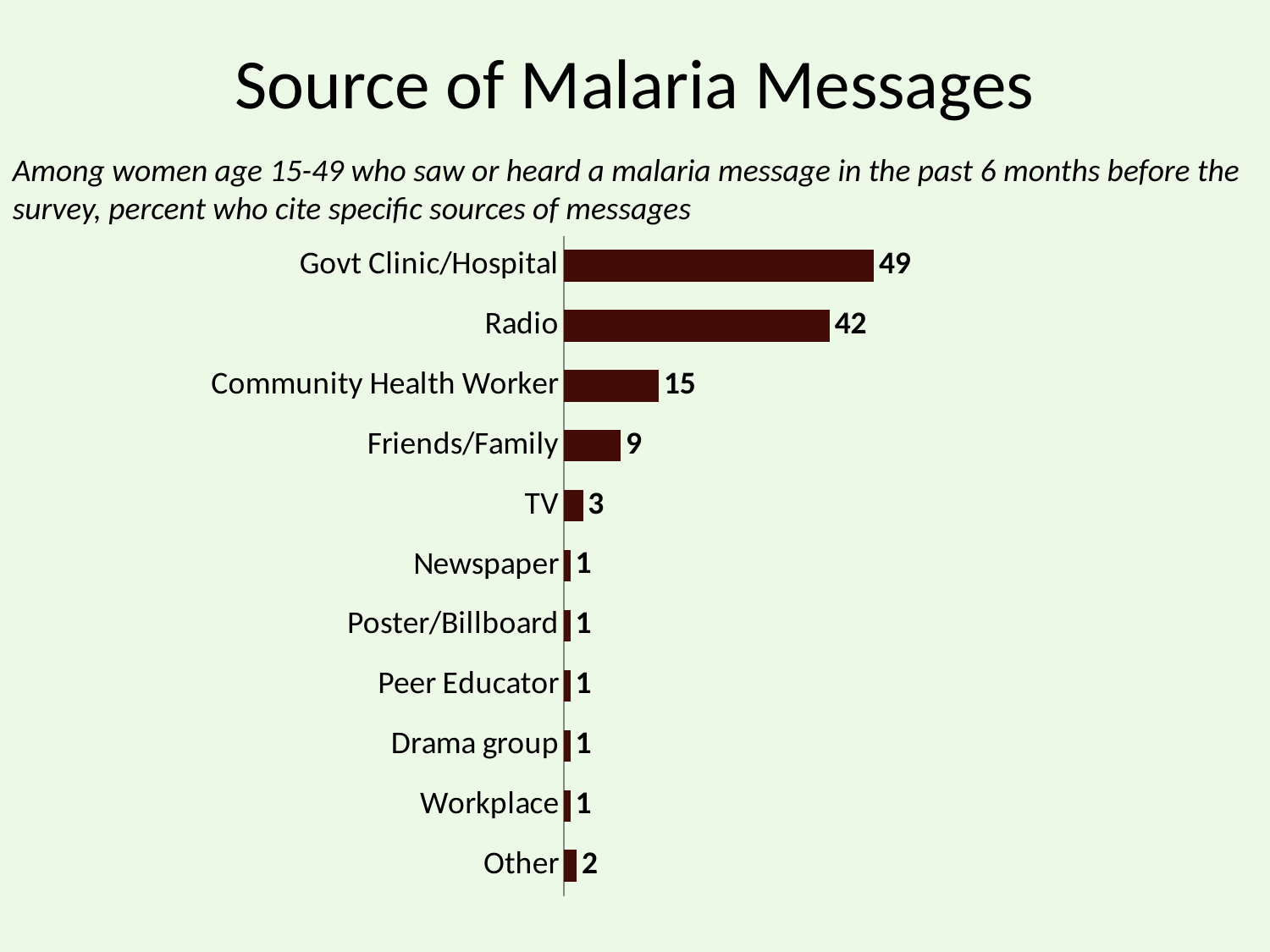

# Source of Malaria Messages
Among women age 15-49 who saw or heard a malaria message in the past 6 months before the survey, percent who cite specific sources of messages

### Chart

| Category | Series 1 |
|---|---|
| Other | 2.0 |
| Workplace | 1.0 |
| Drama group | 1.0 |
| Peer Educator | 1.0 |
| Poster/Billboard | 1.0 |
| Newspaper | 1.0 |
| TV | 3.0 |
| Friends/Family | 9.0 |
| Community Health Worker | 15.0 |
| Radio | 42.0 |
| Govt Clinic/Hospital | 49.0 |